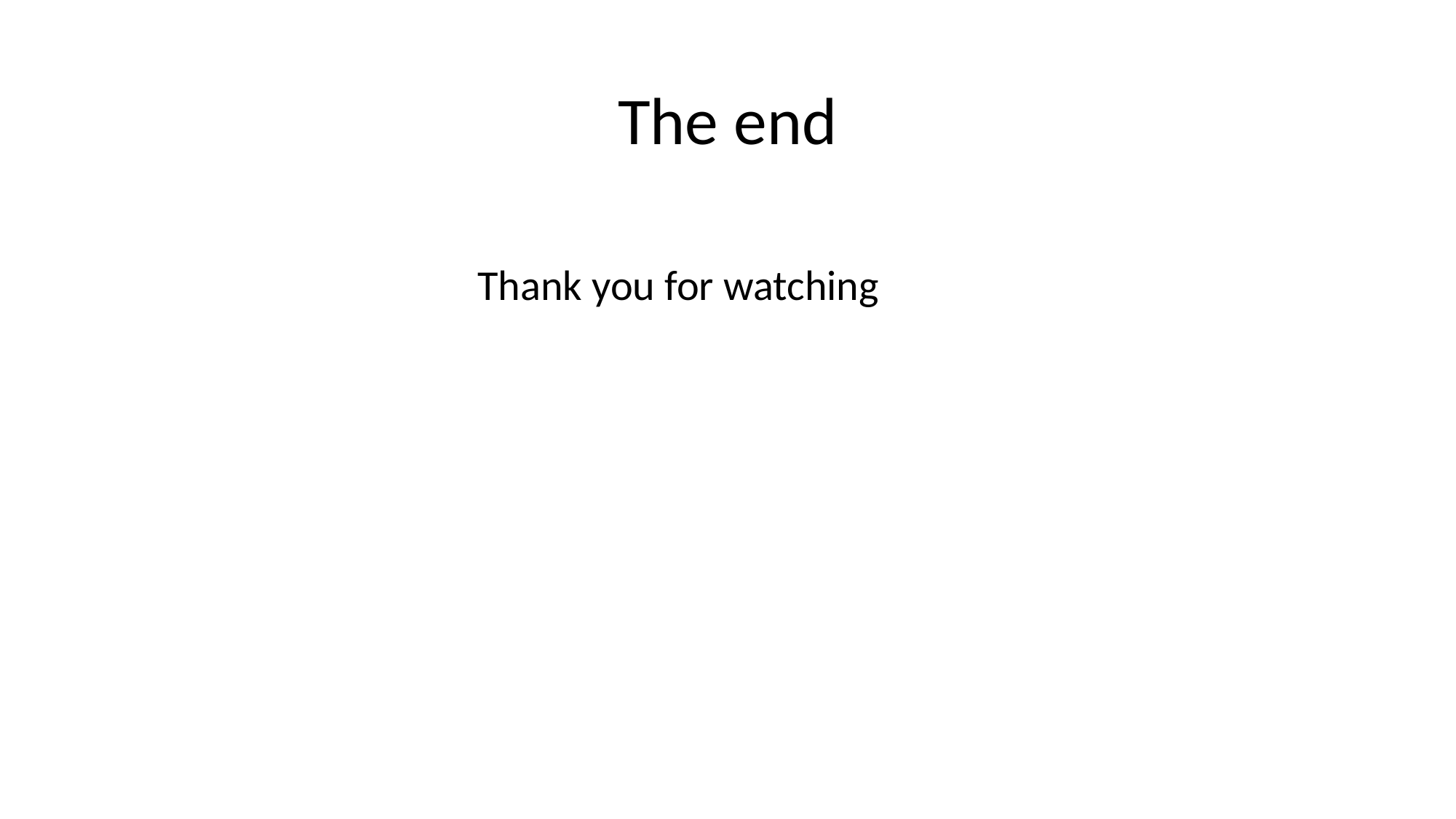

# The end

Thank you for watching